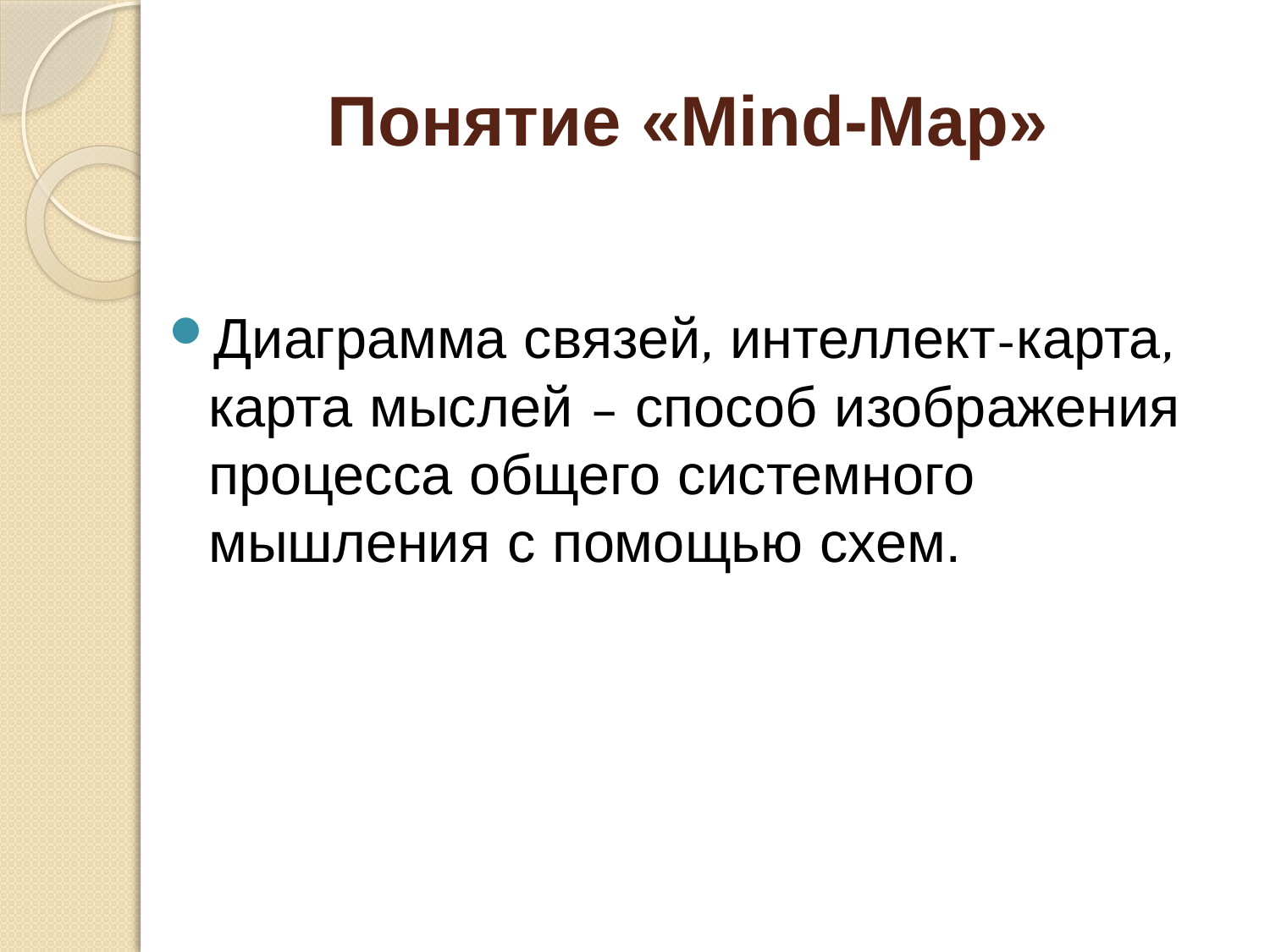

# Понятие «Mind-Map»
Диаграмма связей, интеллект-карта, карта мыслей – способ изображения процесса общего системного мышления с помощью схем.